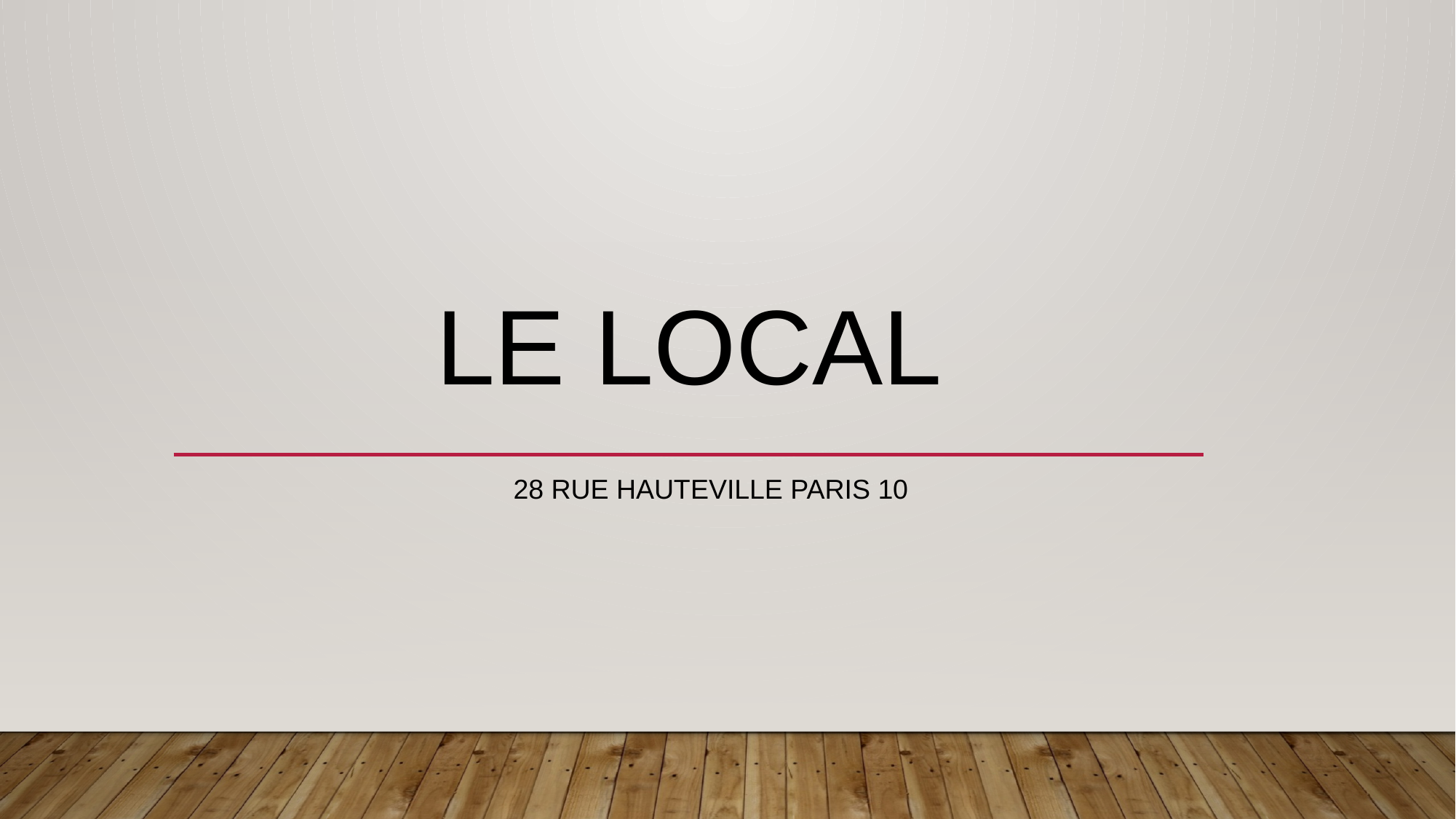

# Le local
			28 RUE HAUTEVILLE PARIS 10